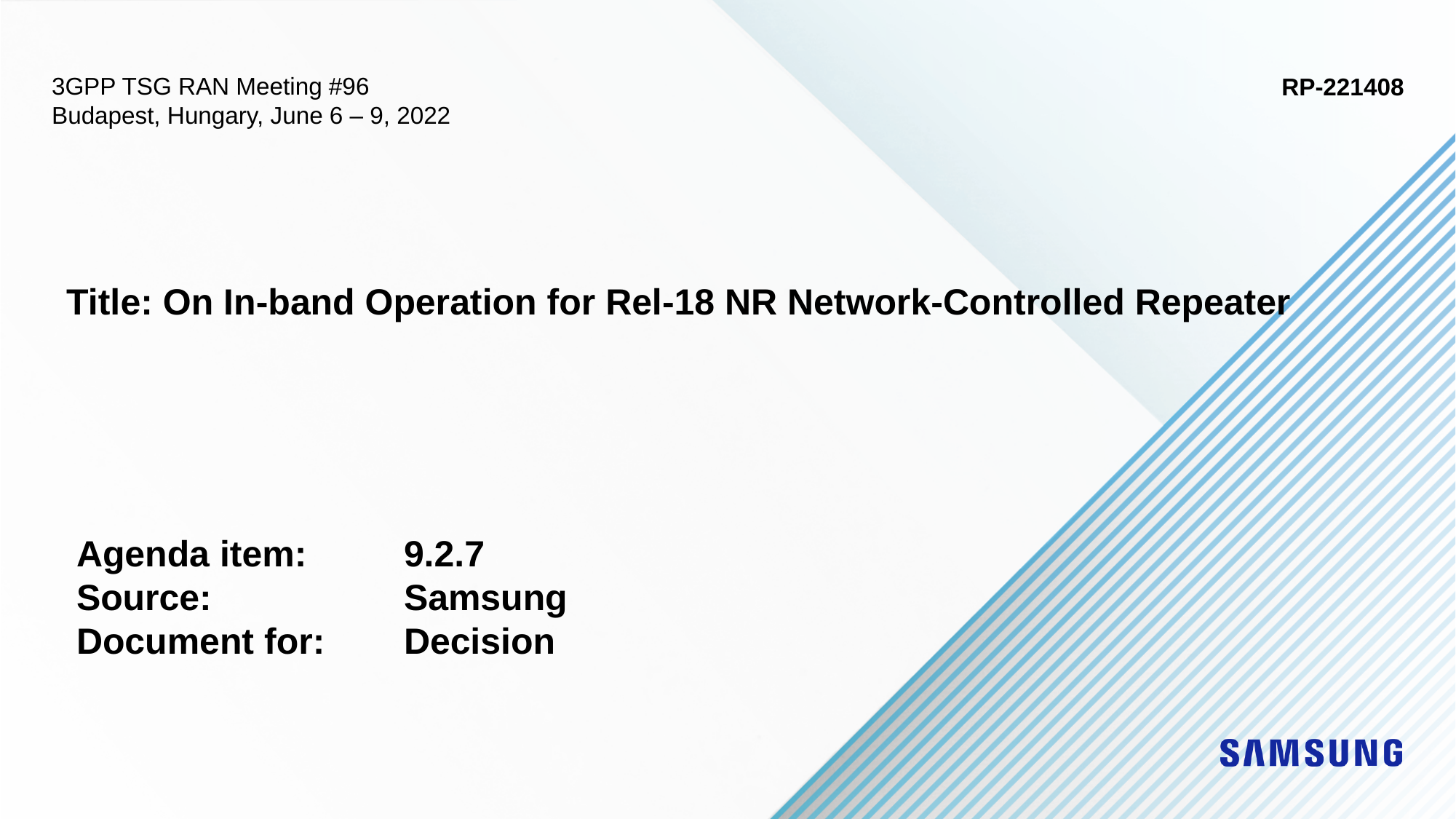

3GPP TSG RAN Meeting #96
Budapest, Hungary, June 6 – 9, 2022
RP-221408
Title: On In-band Operation for Rel-18 NR Network-Controlled Repeater
Agenda item: 	9.2.7
Source: 		Samsung
Document for: 	Decision